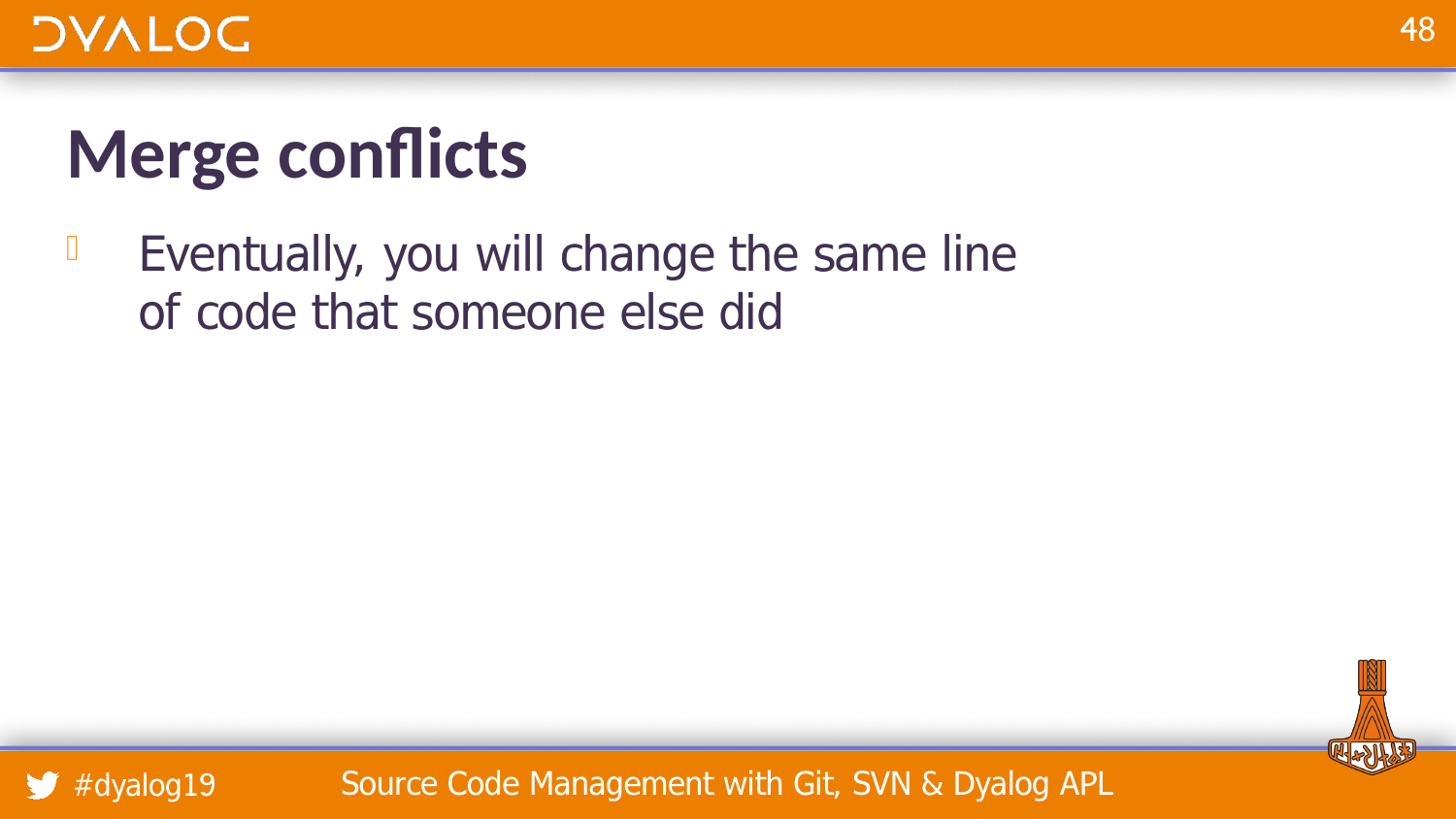

# Merge conflicts
Eventually, you will change the same line of code that someone else did